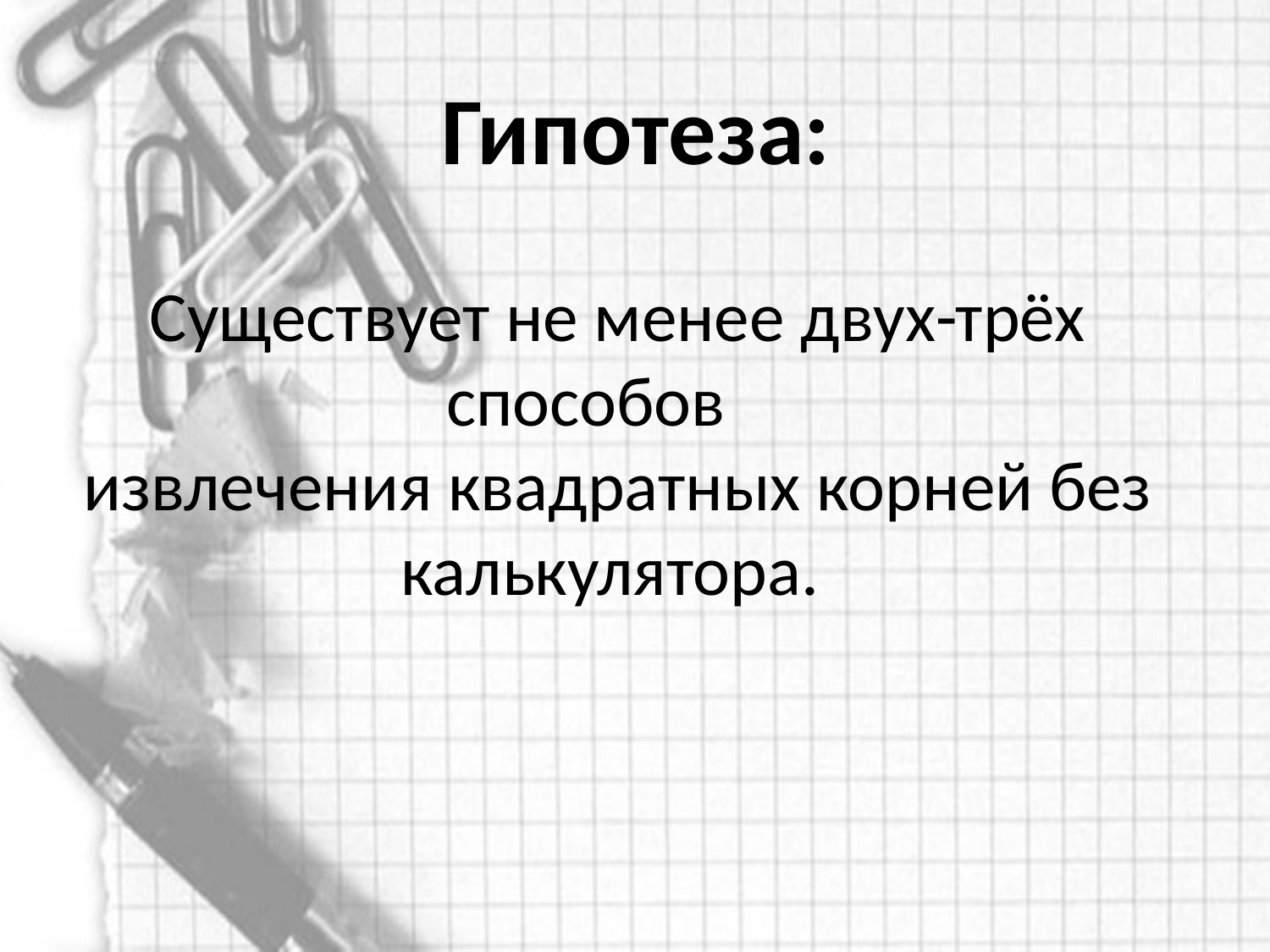

Гипотеза:

 Существует не менее двух-трёх способов
 извлечения квадратных корней без калькулятора.